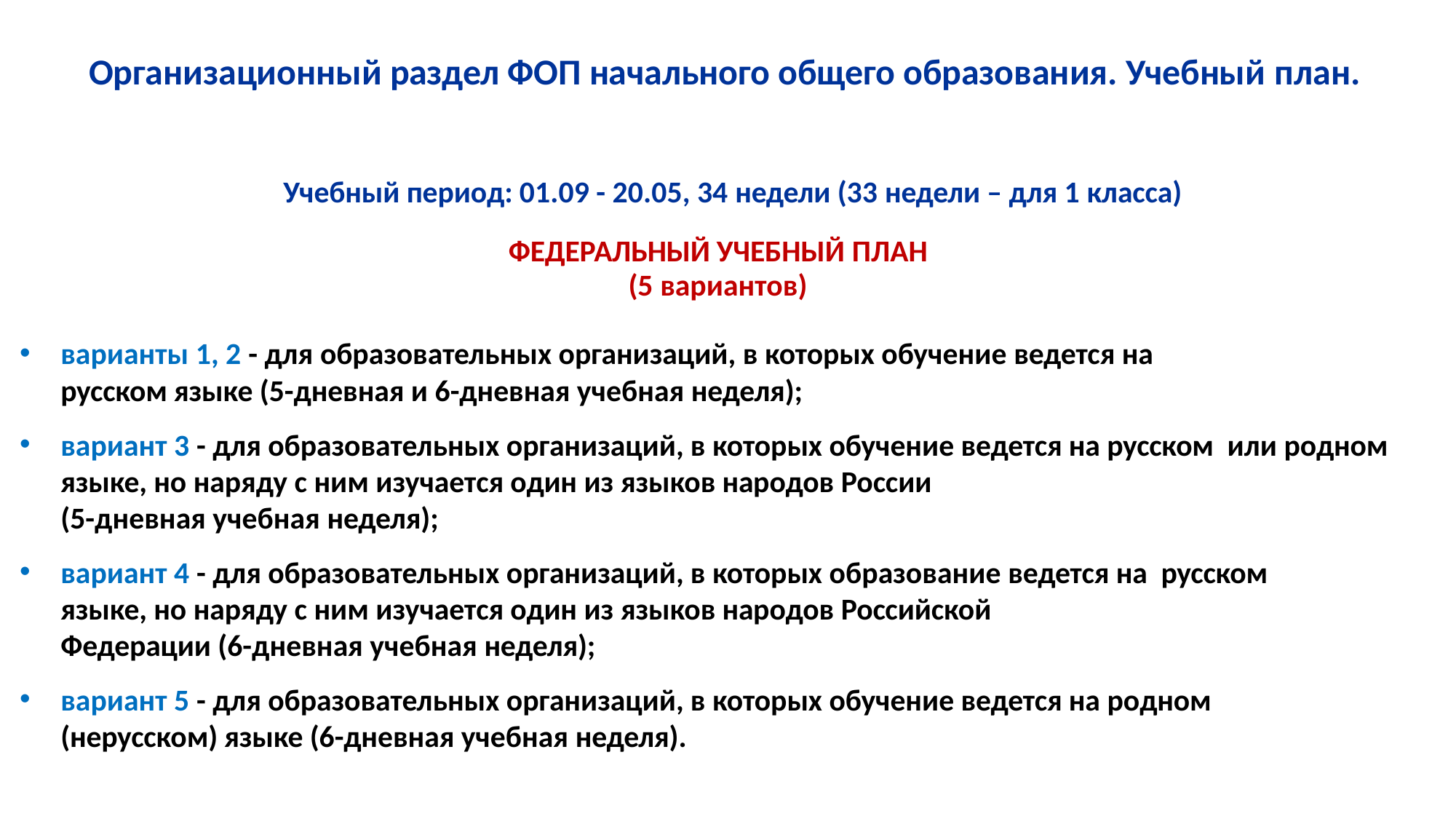

# Организационный раздел ФОП начального общего образования. Учебный план.
Учебный период: 01.09 - 20.05, 34 недели (33 недели – для 1 класса)
ФЕДЕРАЛЬНЫЙ УЧЕБНЫЙ ПЛАН
(5 вариантов)

варианты 1, 2 - для образовательных организаций, в которых обучение ведется на
русском языке (5-дневная и 6-дневная учебная неделя);
вариант 3 - для образовательных организаций, в которых обучение ведется на русском  или родном языке, но наряду с ним изучается один из языков народов России
(5-дневная учебная неделя);
вариант 4 - для образовательных организаций, в которых образование ведется на  русском языке, но наряду с ним изучается один из языков народов Российской
Федерации (6-дневная учебная неделя);
вариант 5 - для образовательных организаций, в которых обучение ведется на родном
(нерусском) языке (6-дневная учебная неделя).